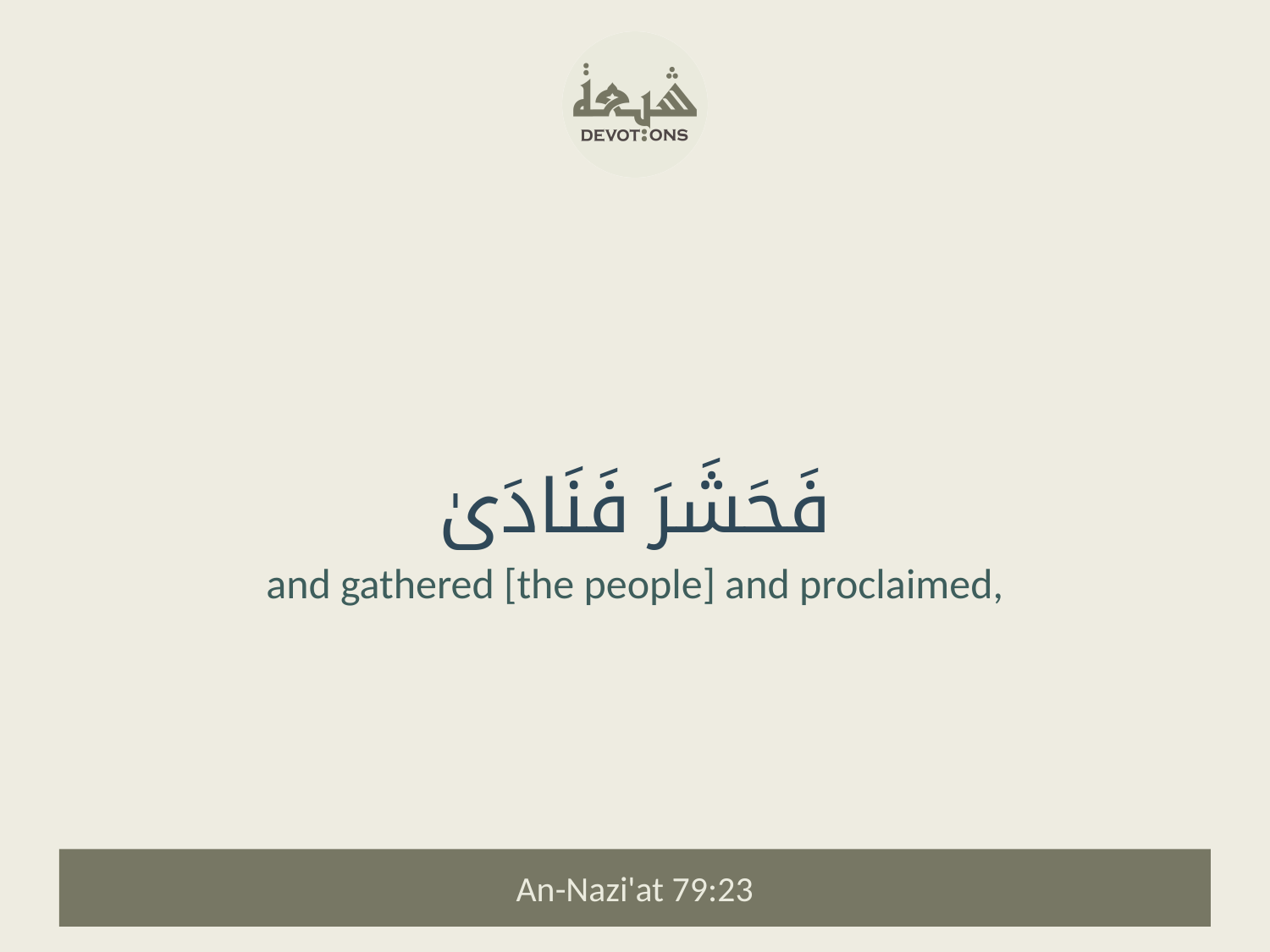

فَحَشَرَ فَنَادَىٰ
and gathered [the people] and proclaimed,
An-Nazi'at 79:23